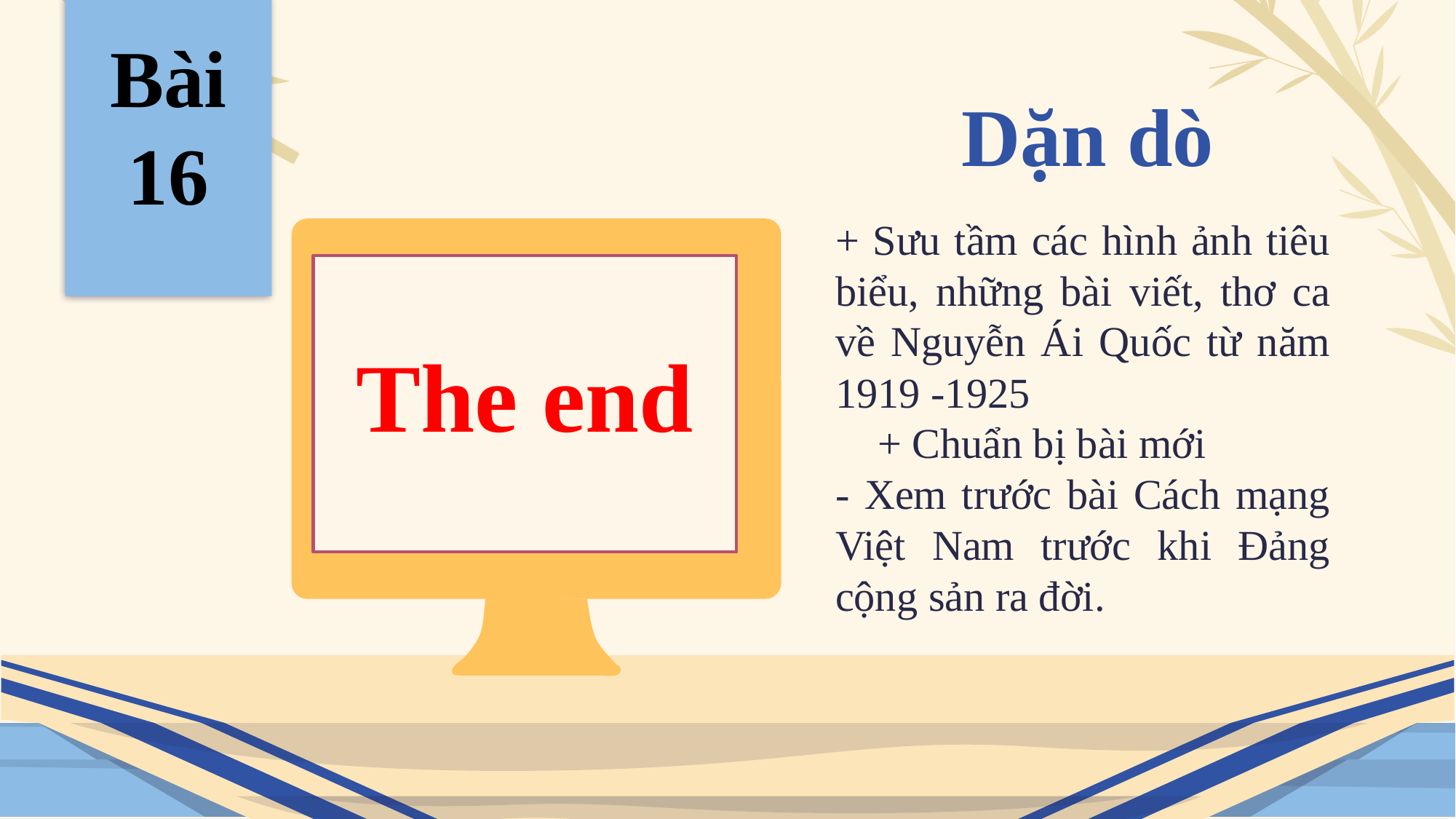

Bài 16
Dặn dò
+ Sưu tầm các hình ảnh tiêu biểu, những bài viết, thơ ca về Nguyễn Ái Quốc từ năm 1919 -1925
    + Chuẩn bị bài mới
- Xem trước bài Cách mạng Việt Nam trước khi Đảng cộng sản ra đời.

The end